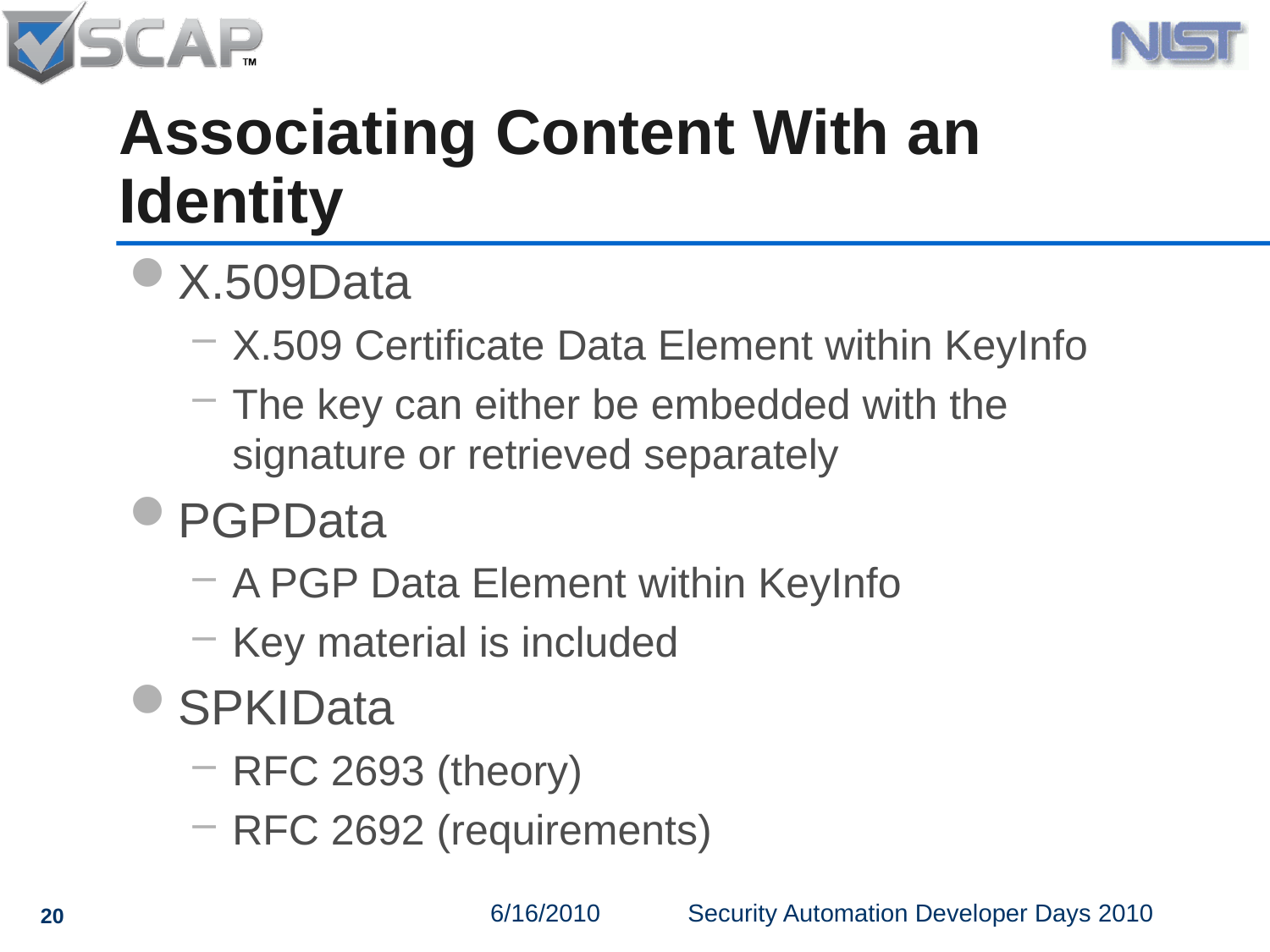

# Associating Content With an Identity
X.509Data
X.509 Certificate Data Element within KeyInfo
The key can either be embedded with the signature or retrieved separately
PGPData
A PGP Data Element within KeyInfo
Key material is included
SPKIData
RFC 2693 (theory)
RFC 2692 (requirements)
20
6/16/2010
Security Automation Developer Days 2010